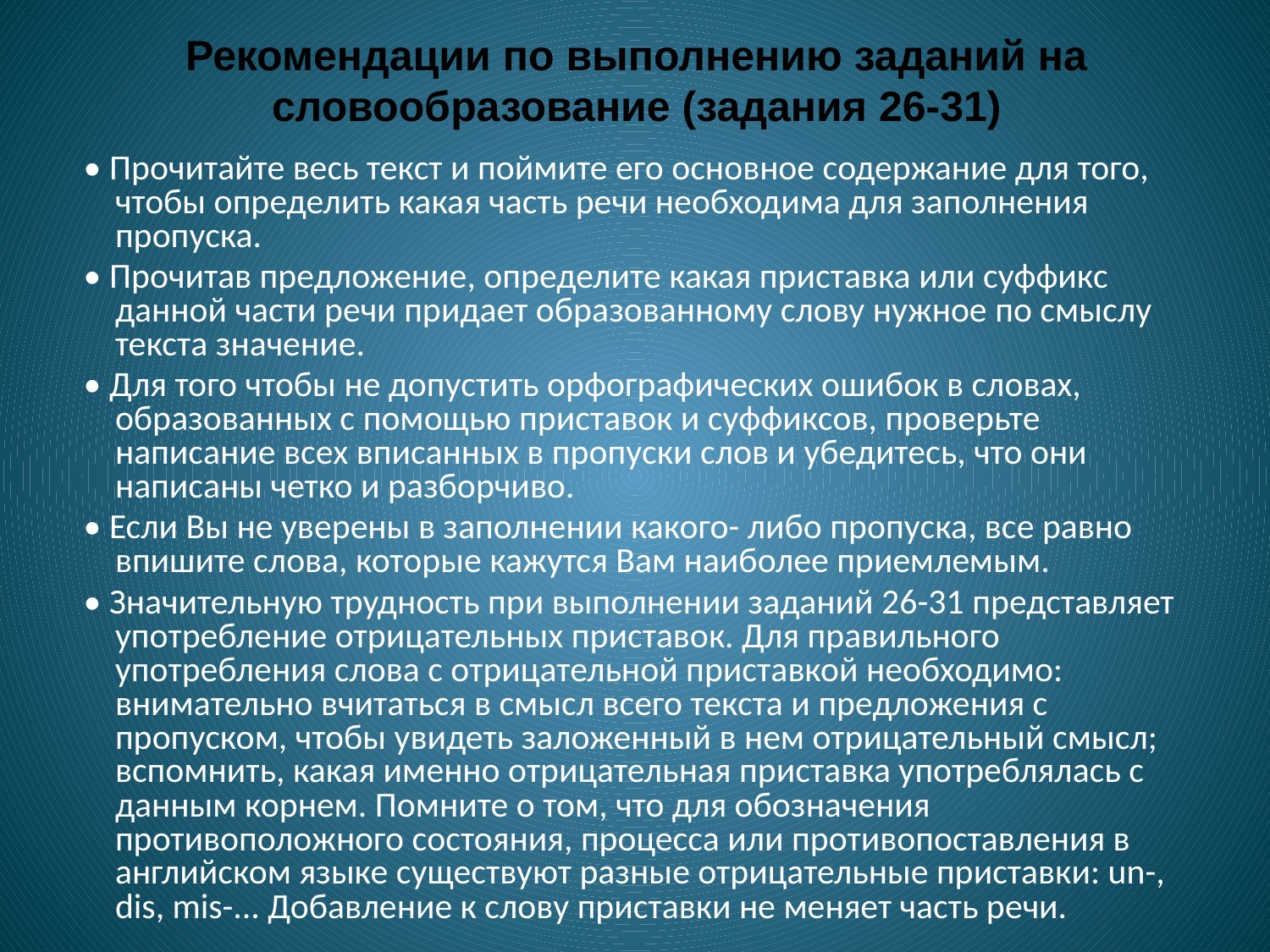

# Рекомендации по выполнению заданий на словообразование (задания 26-31)
  • Прочитайте весь текст и поймите его основное содержание для того, чтобы определить какая часть речи необходима для заполнения пропуска.
  • Прочитав предложение, определите какая приставка или суффикс данной части речи придает образованному слову нужное по смыслу текста значение.
  • Для того чтобы не допустить орфографических ошибок в словах, образованных с помощью приставок и суффиксов, проверьте написание всех вписанных в пропуски слов и убедитесь, что они написаны четко и разборчиво.
  • Если Вы не уверены в заполнении какого- либо пропуска, все равно впишите слова, которые кажутся Вам наиболее приемлемым.
  • Значительную трудность при выполнении заданий 26-31 представляет употребление отрицательных приставок. Для правильного употребления слова с отрицательной приставкой необходимо: внимательно вчитаться в смысл всего текста и предложения с пропуском, чтобы увидеть заложенный в нем отрицательный смысл; вспомнить, какая именно отрицательная приставка употреблялась с данным корнем. Помните о том, что для обозначения противоположного состояния, процесса или противопоставления в английском языке существуют разные отрицательные приставки: un-, dis, mis-... Добавление к слову приставки не меняет часть речи.